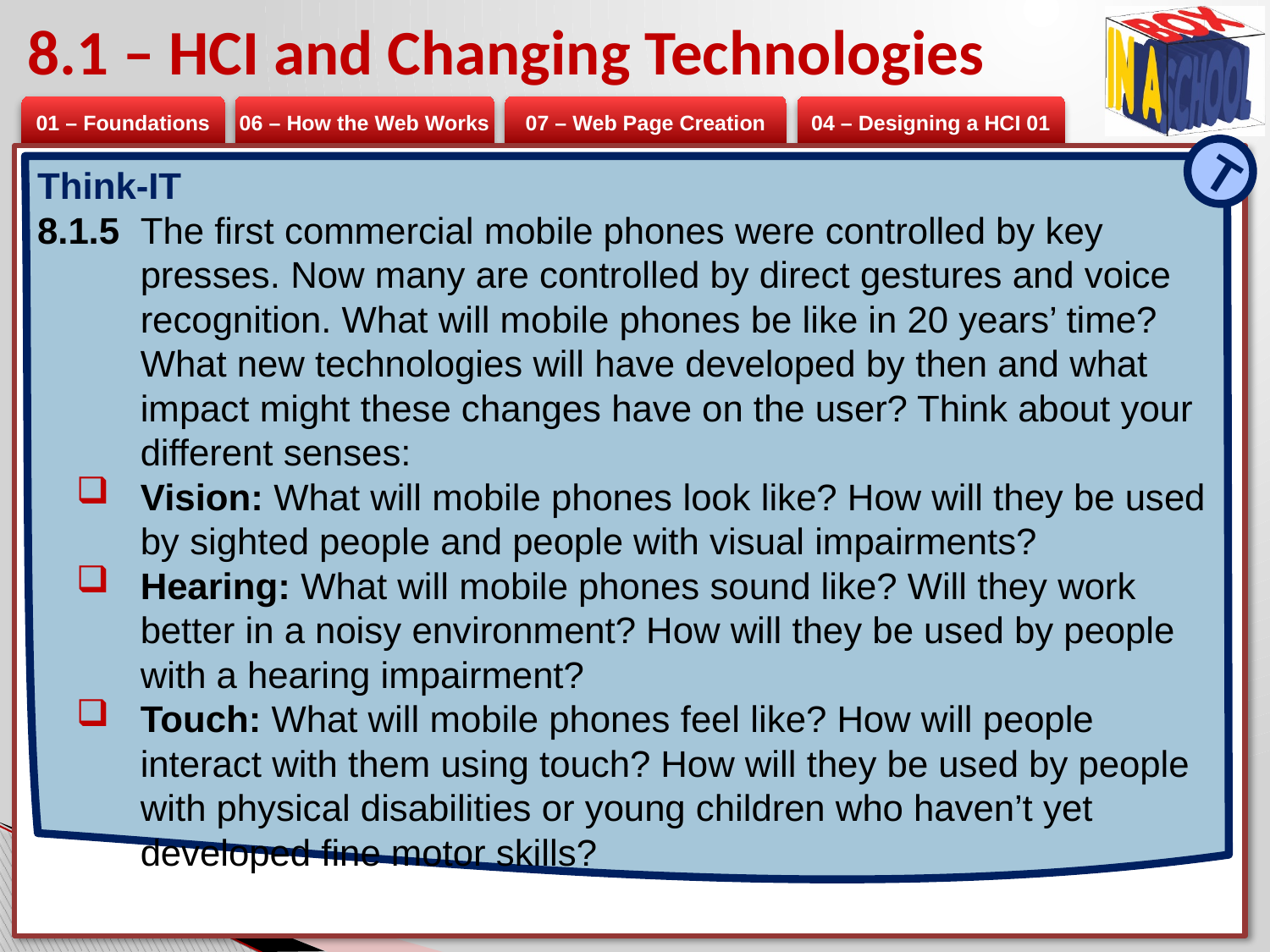

# 8.1 – HCI and Changing Technologies
T
Think-IT
8.1.5 	The first commercial mobile phones were controlled by key presses. Now many are controlled by direct gestures and voice recognition. What will mobile phones be like in 20 years’ time? What new technologies will have developed by then and what impact might these changes have on the user? Think about your different senses:
Vision: What will mobile phones look like? How will they be used by sighted people and people with visual impairments?
Hearing: What will mobile phones sound like? Will they work better in a noisy environment? How will they be used by people with a hearing impairment?
Touch: What will mobile phones feel like? How will people interact with them using touch? How will they be used by people with physical disabilities or young children who haven’t yet developed fine motor skills?